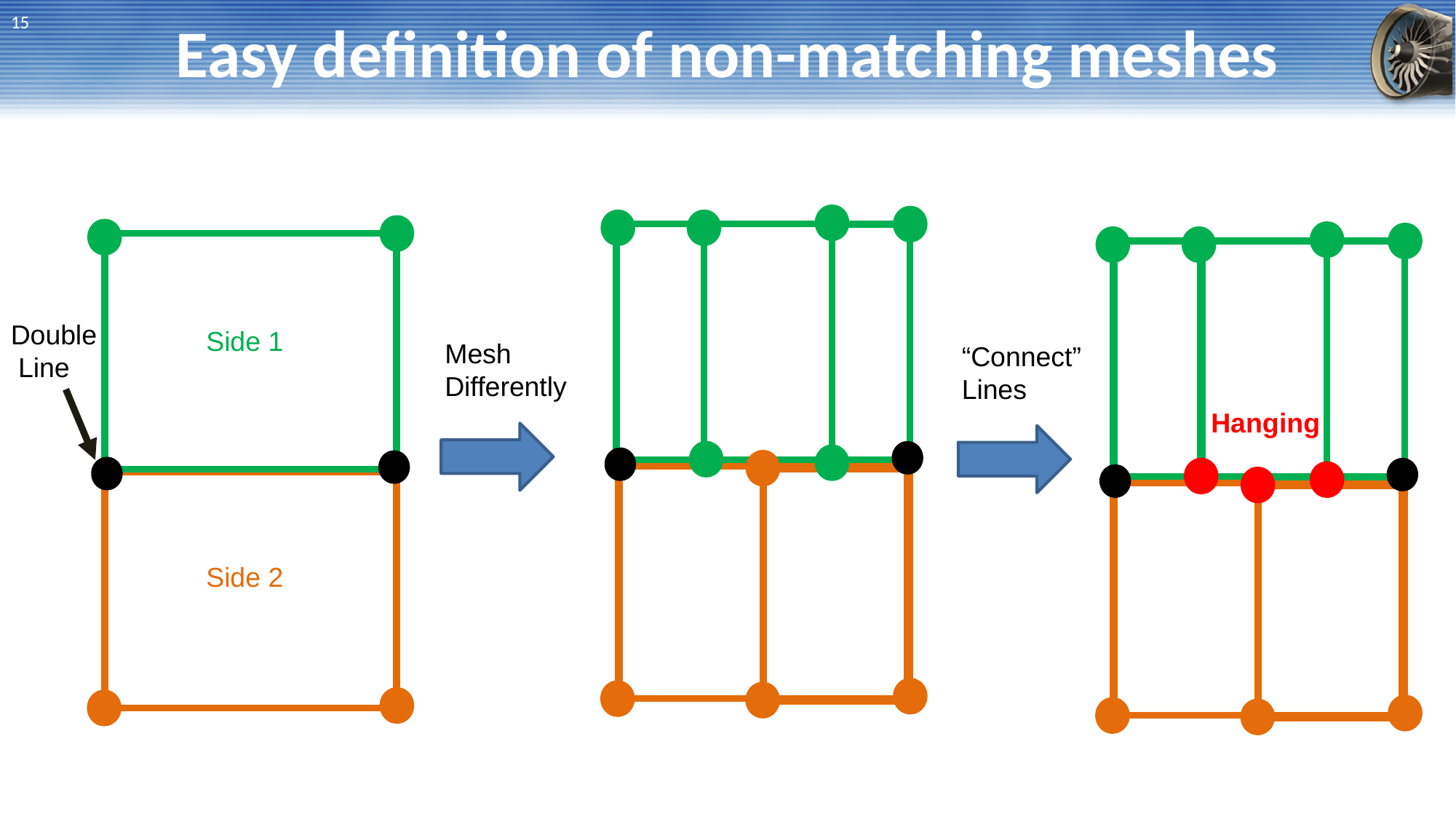

# Easy definition of non-matching meshes
15

Double
 Line
Side 1
Mesh
Differently
“Connect”
Lines
Hanging

Side 2

15
15